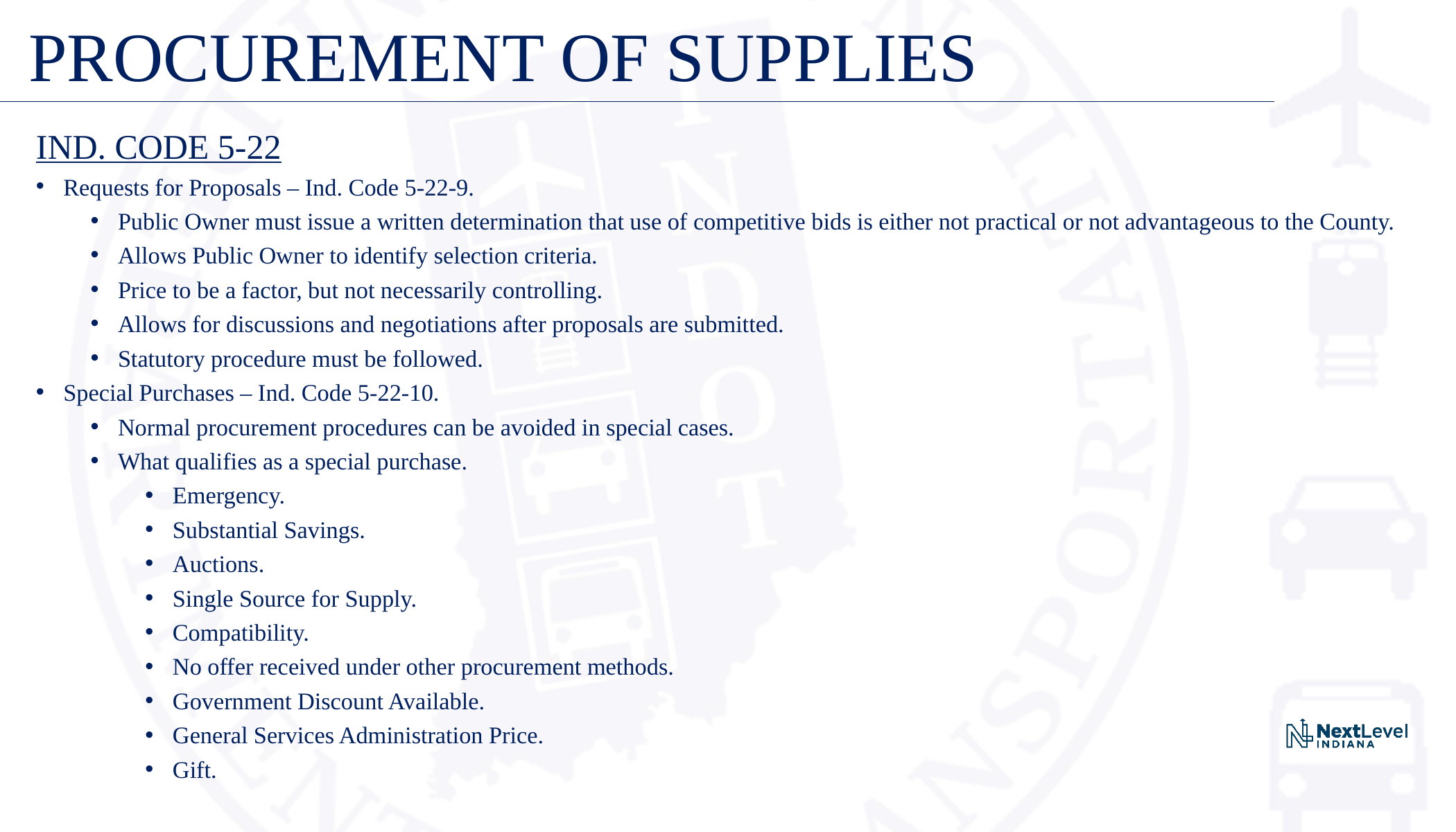

# PROCUREMENT OF SUPPLIES
IND. CODE 5-22
Requests for Proposals – Ind. Code 5-22-9.
Public Owner must issue a written determination that use of competitive bids is either not practical or not advantageous to the County.
Allows Public Owner to identify selection criteria.
Price to be a factor, but not necessarily controlling.
Allows for discussions and negotiations after proposals are submitted.
Statutory procedure must be followed.
Special Purchases – Ind. Code 5-22-10.
Normal procurement procedures can be avoided in special cases.
What qualifies as a special purchase.
Emergency.
Substantial Savings.
Auctions.
Single Source for Supply.
Compatibility.
No offer received under other procurement methods.
Government Discount Available.
General Services Administration Price.
Gift.